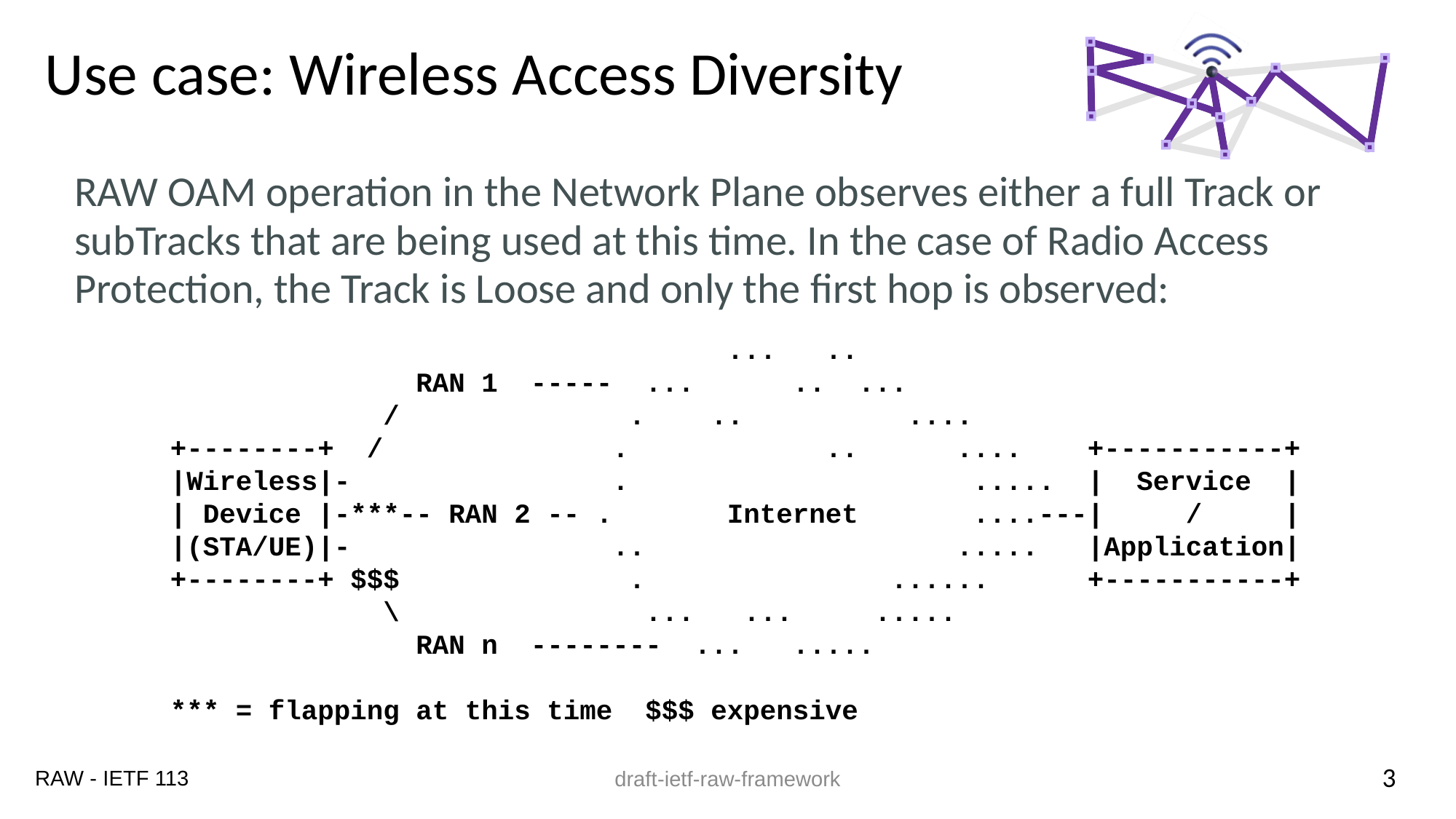

# Use case: Wireless Access Diversity

RAW OAM operation in the Network Plane observes either a full Track or subTracks that are being used at this time. In the case of Radio Access Protection, the Track is Loose and only the first hop is observed:

                                  ...   ..
               RAN 1  -----  ...      ..  ...
             /              .    ..          ....
+--------+  /              .            ..      ....    +-----------+
|Wireless|-                .                     .....  |  Service  |
| Device |-***-- RAN 2 -- .       Internet       ....---|     /     |
|(STA/UE)|-                ..                   .....   |Application|
+--------+ $$$              .               ......      +-----------+
             \               ...   ...     .....
               RAN n  --------  ...   .....

*** = flapping at this time  $$$ expensive
3